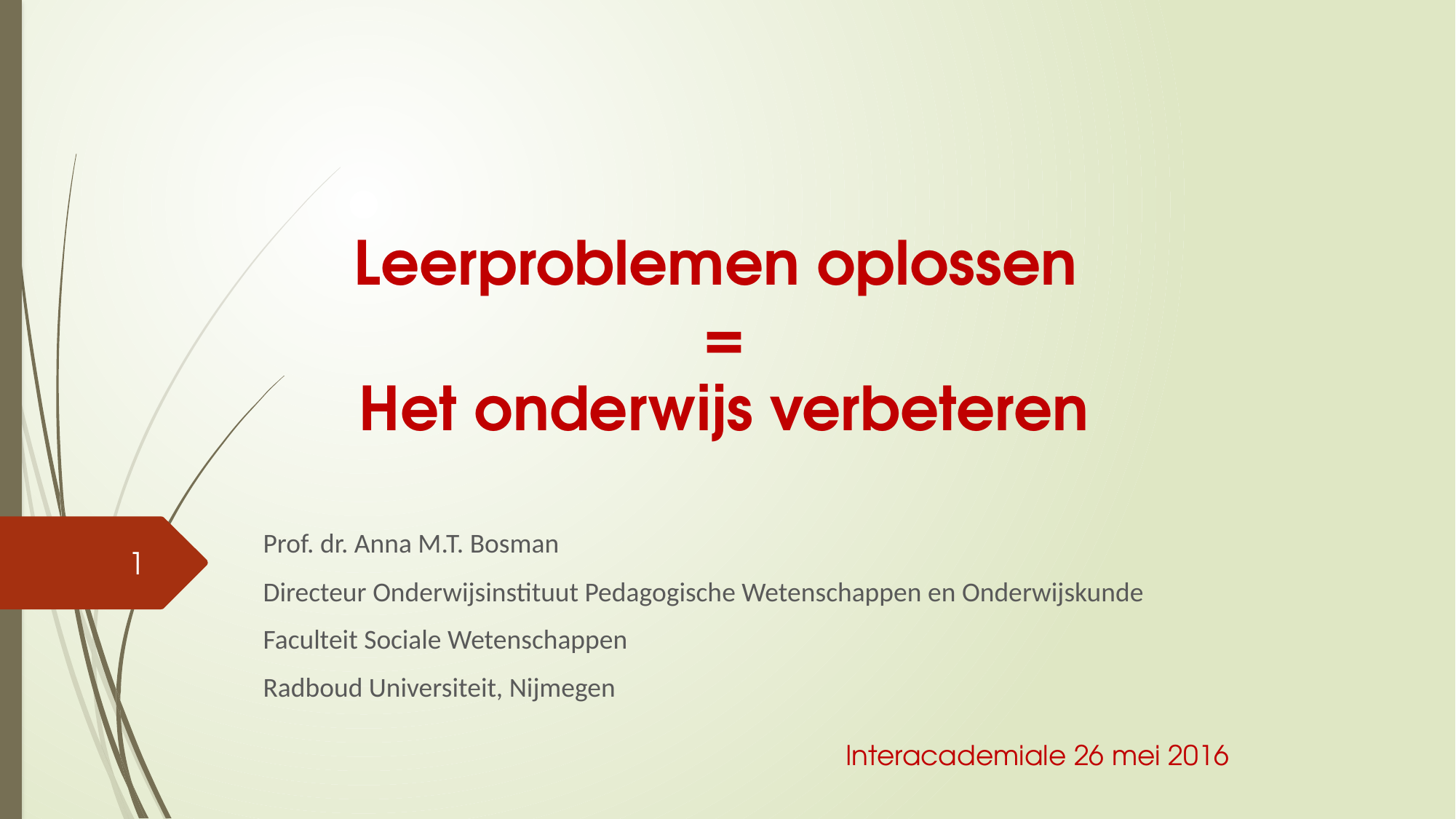

# Leerproblemen oplossen = Het onderwijs verbeteren
Prof. dr. Anna M.T. Bosman
Directeur Onderwijsinstituut Pedagogische Wetenschappen en Onderwijskunde
Faculteit Sociale Wetenschappen
Radboud Universiteit, Nijmegen
1
Interacademiale 26 mei 2016